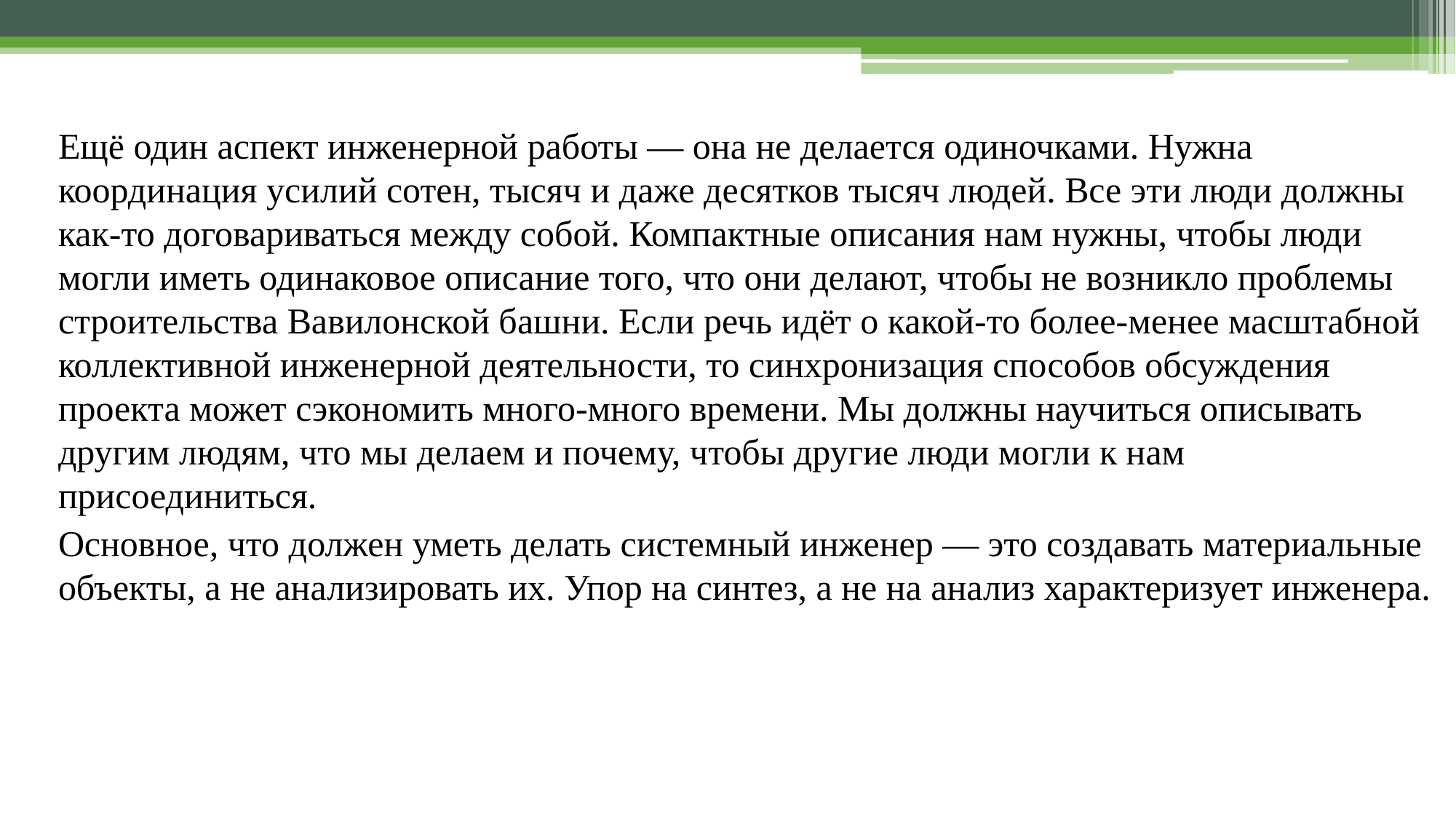

Ещё один аспект инженерной работы — она не делается одиночками. Нужна координация усилий сотен, тысяч и даже десятков тысяч людей. Все эти люди должны как-то договариваться между собой. Компактные описания нам нужны, чтобы люди могли иметь одинаковое описание того, что они делают, чтобы не возникло проблемы строительства Вавилонской башни. Если речь идёт о какой-то более-менее масштабной коллективной инженерной деятельности, то синхронизация способов обсуждения проекта может сэкономить много-много времени. Мы должны научиться описывать другим людям, что мы делаем и почему, чтобы другие люди могли к нам присоединиться.
Основное, что должен уметь делать системный инженер — это создавать материальные объекты, а не анализировать их. Упор на синтез, а не на анализ характеризует инженера.